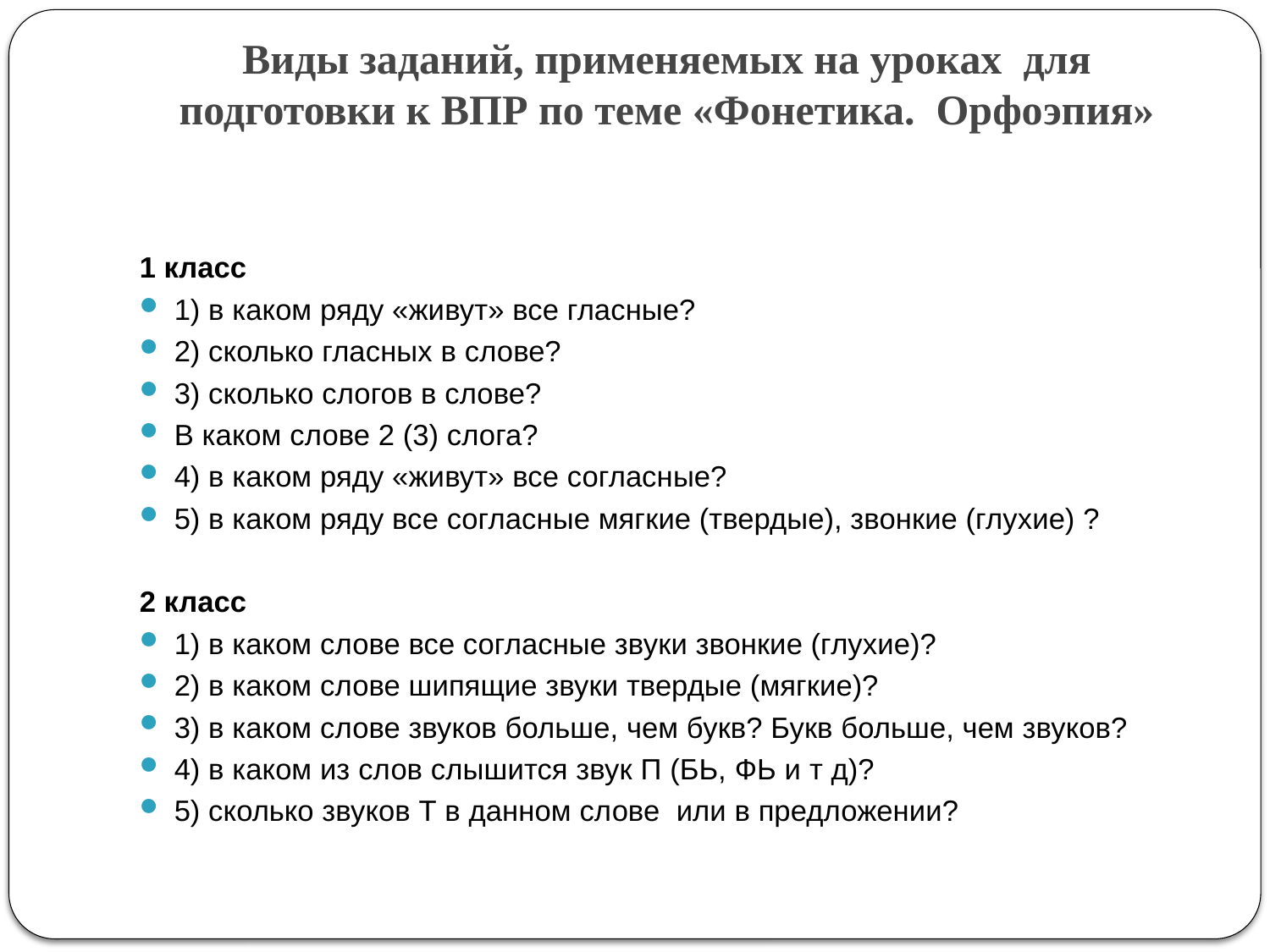

# Виды заданий, применяемых на уроках  для подготовки к ВПР по теме «Фонетика.  Орфоэпия»

1 класс
1) в каком ряду «живут» все гласные?
2) сколько гласных в слове?
3) сколько слогов в слове?
В каком слове 2 (3) слога?
4) в каком ряду «живут» все согласные?
5) в каком ряду все согласные мягкие (твердые), звонкие (глухие) ?

2 класс
1) в каком слове все согласные звуки звонкие (глухие)?
2) в каком слове шипящие звуки твердые (мягкие)?
3) в каком слове звуков больше, чем букв? Букв больше, чем звуков?
4) в каком из слов слышится звук П (БЬ, ФЬ и т д)?
5) сколько звуков Т в данном слове  или в предложении?